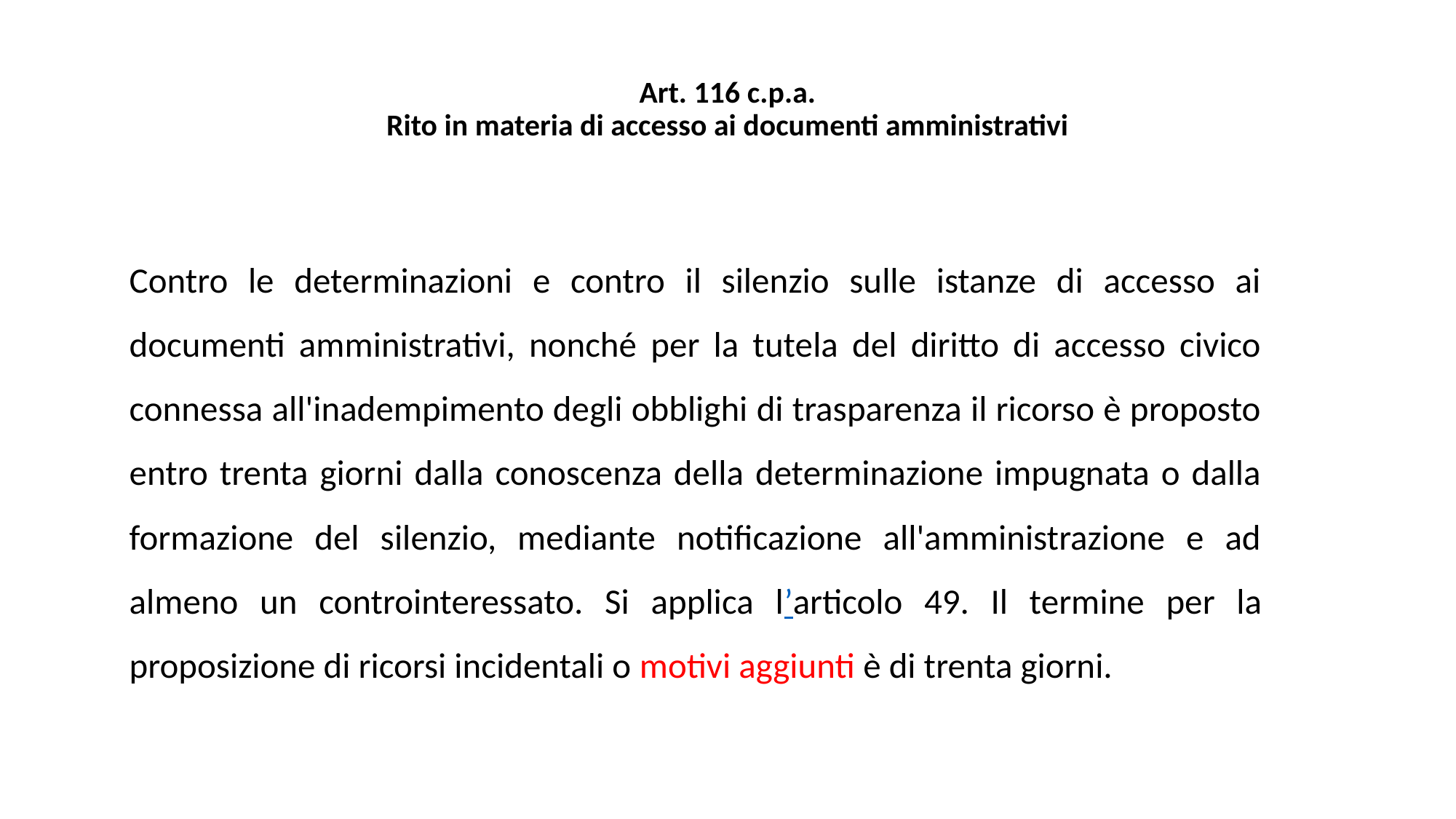

# Art. 116 c.p.a. Rito in materia di accesso ai documenti amministrativi
Contro le determinazioni e contro il silenzio sulle istanze di accesso ai documenti amministrativi, nonché per la tutela del diritto di accesso civico connessa all'inadempimento degli obblighi di trasparenza il ricorso è proposto entro trenta giorni dalla conoscenza della determinazione impugnata o dalla formazione del silenzio, mediante notificazione all'amministrazione e ad almeno un controinteressato. Si applica l’articolo 49. Il termine per la proposizione di ricorsi incidentali o motivi aggiunti è di trenta giorni.